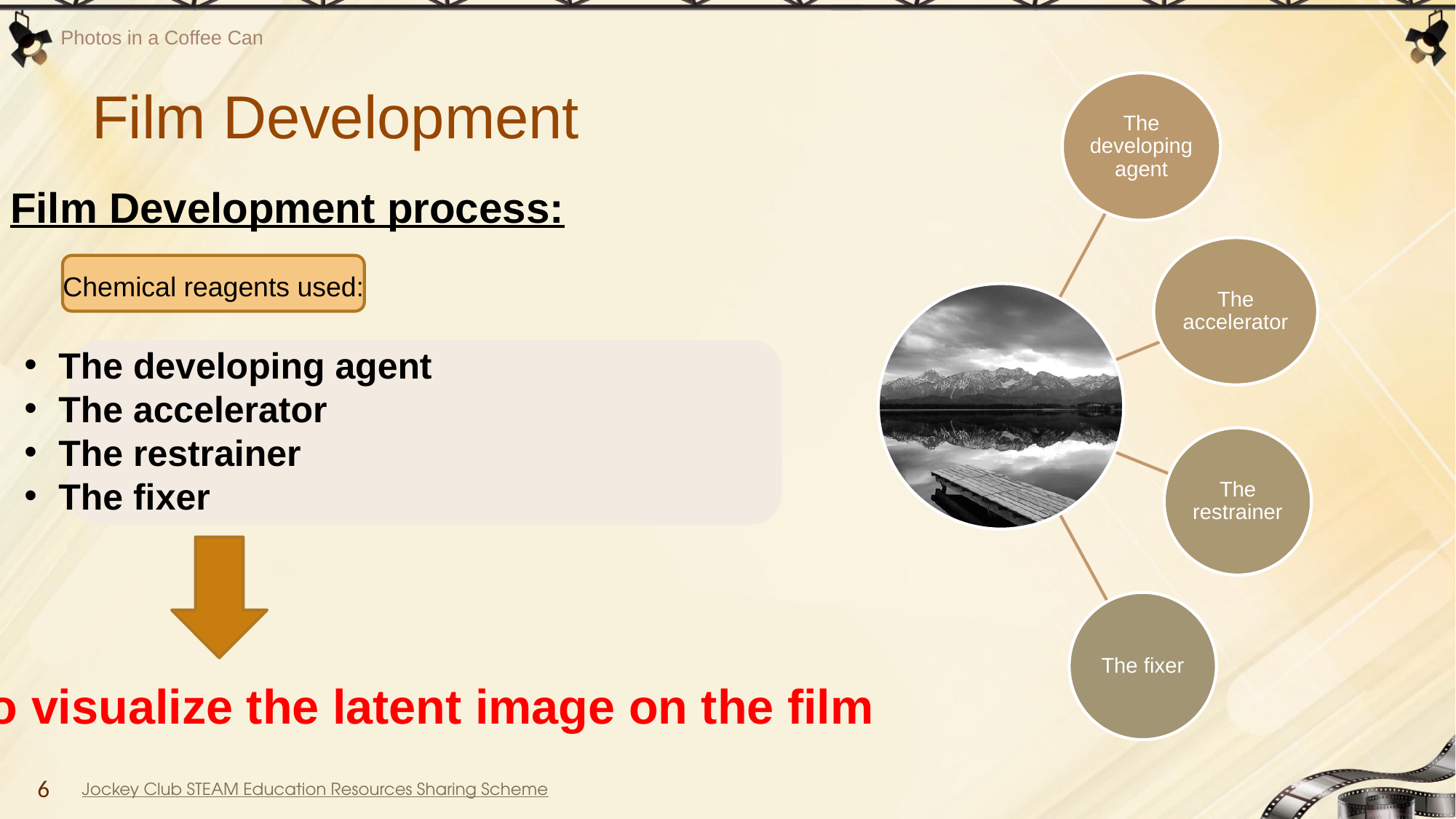

# Film Development
The developing agent
The accelerator
The restrainer
The fixer
Film Development process:

Chemical reagents used:
The developing agent
The accelerator
The restrainer
The fixer

To visualize the latent image on the film